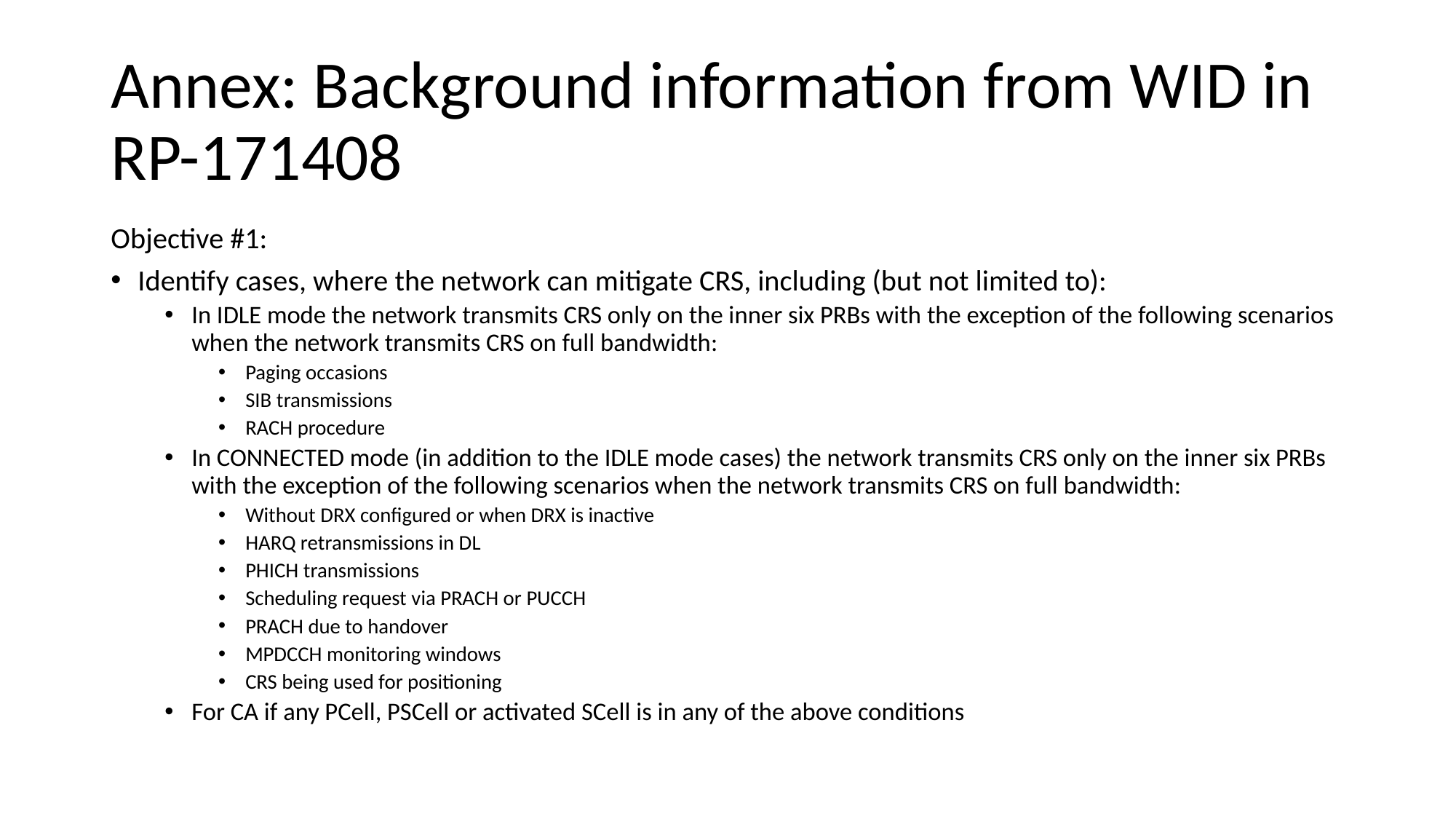

# Annex: Background information from WID in RP-171408
Objective #1:
Identify cases, where the network can mitigate CRS, including (but not limited to):
In IDLE mode the network transmits CRS only on the inner six PRBs with the exception of the following scenarios when the network transmits CRS on full bandwidth:
Paging occasions
SIB transmissions
RACH procedure
In CONNECTED mode (in addition to the IDLE mode cases) the network transmits CRS only on the inner six PRBs with the exception of the following scenarios when the network transmits CRS on full bandwidth:
Without DRX configured or when DRX is inactive
HARQ retransmissions in DL
PHICH transmissions
Scheduling request via PRACH or PUCCH
PRACH due to handover
MPDCCH monitoring windows
CRS being used for positioning
For CA if any PCell, PSCell or activated SCell is in any of the above conditions